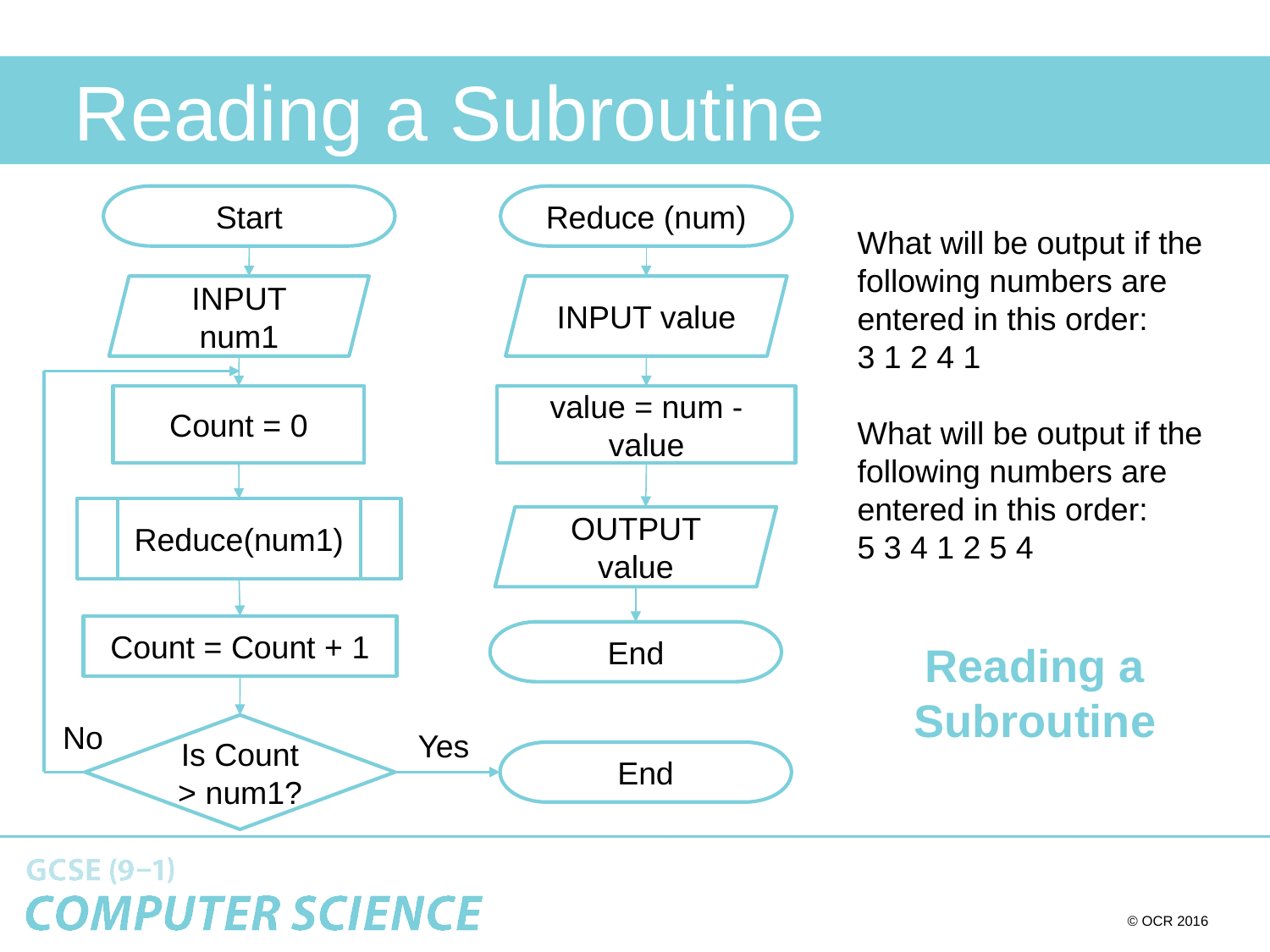

# Reading a Subroutine
Start
Reduce (num)
What will be output if the following numbers are entered in this order:
3 1 2 4 1

What will be output if the following numbers are entered in this order:
5 3 4 1 2 5 4
INPUT num1
INPUT value
value = num - value
Count = 0
Reduce(num1)
OUTPUT value
Count = Count + 1
End
Reading a Subroutine
No
Is Count > num1?
Yes
End